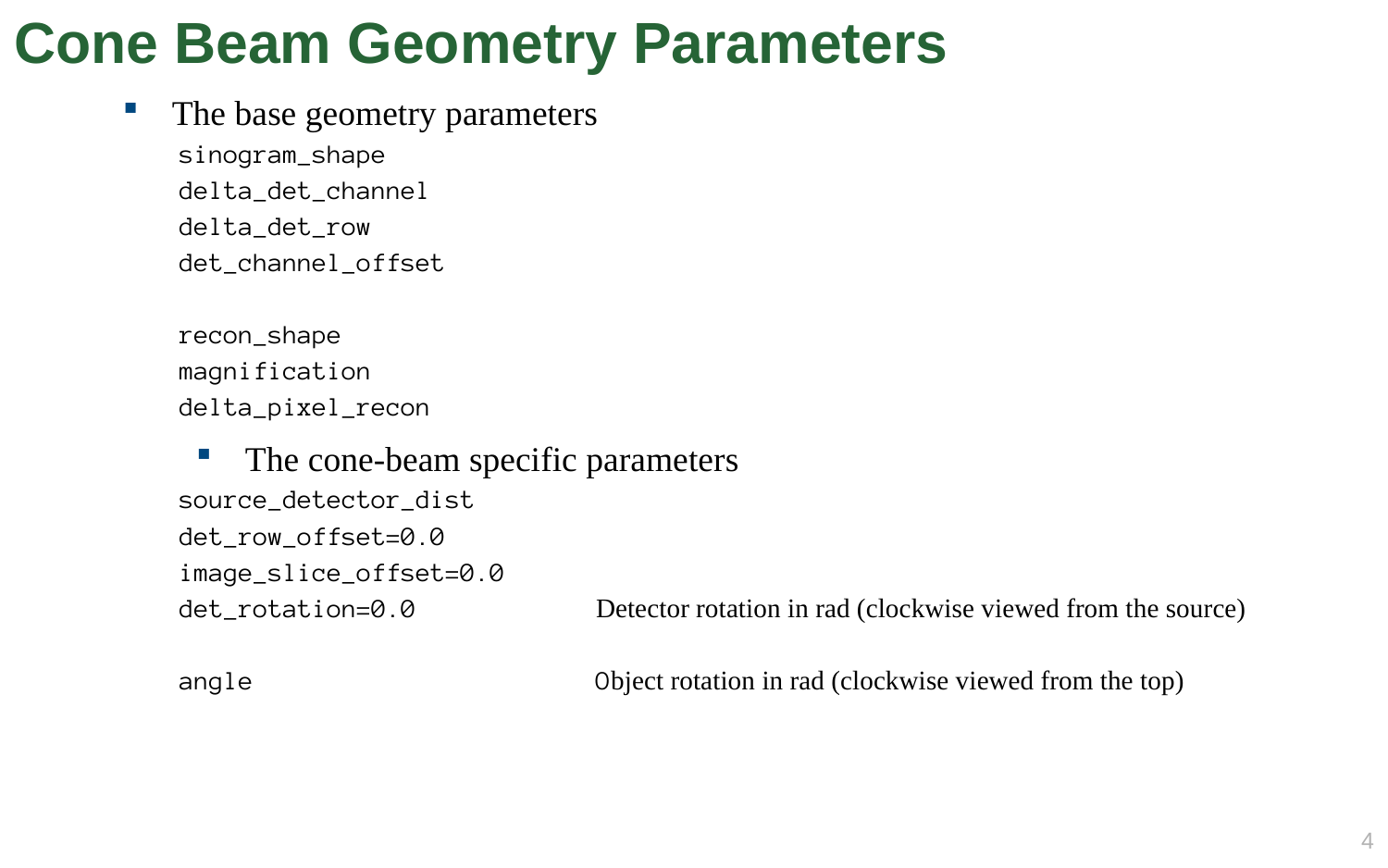

# Cone Beam Geometry Parameters
The base geometry parameters
sinogram_shape
delta_det_channel
delta_det_row
det_channel_offset

recon_shape
magnification
delta_pixel_recon
The cone-beam specific parameters
source_detector_dist
det_row_offset=0.0
image_slice_offset=0.0
det_rotation=0.0		Detector rotation in rad (clockwise viewed from the source)

angle			Object rotation in rad (clockwise viewed from the top)
4